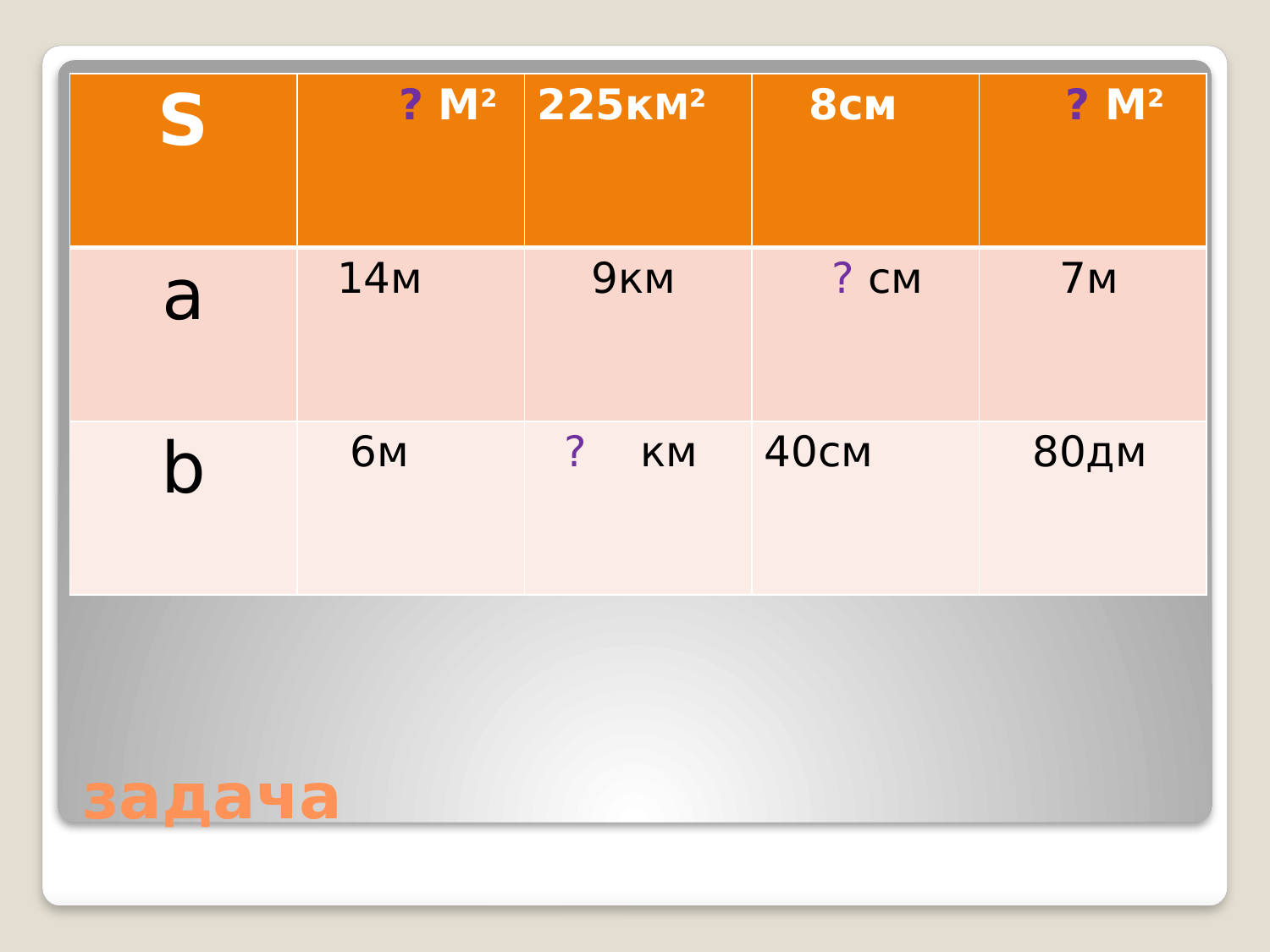

| S | ? М2 | 225кМ2 | 8см | ? М2 |
| --- | --- | --- | --- | --- |
| a | 14м | 9км | ? см | 7м |
| b | 6м | ? км | 40см | 80дм |
# задача